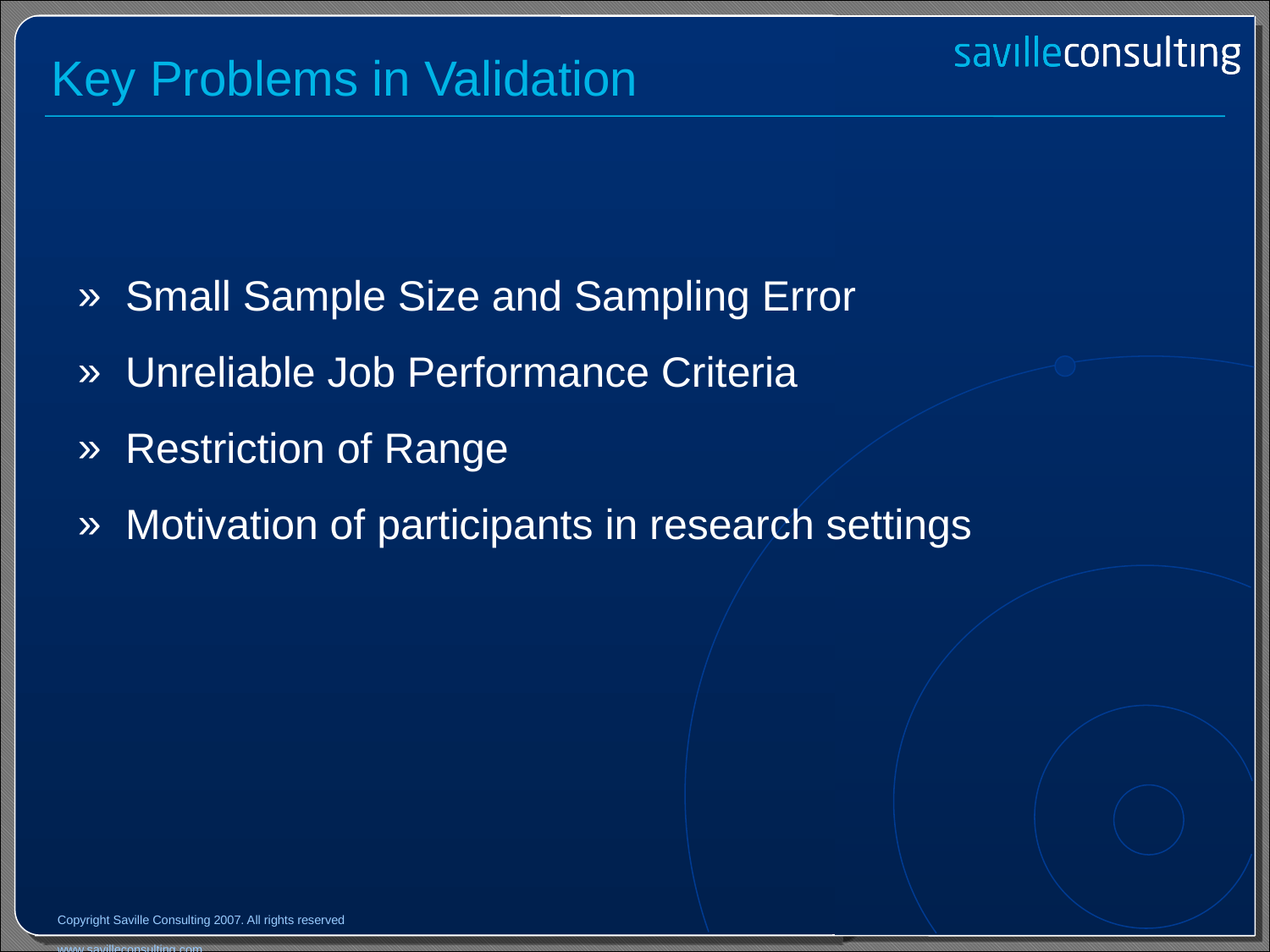

# Key Problems in Validation
Small Sample Size and Sampling Error
Unreliable Job Performance Criteria
Restriction of Range
Motivation of participants in research settings